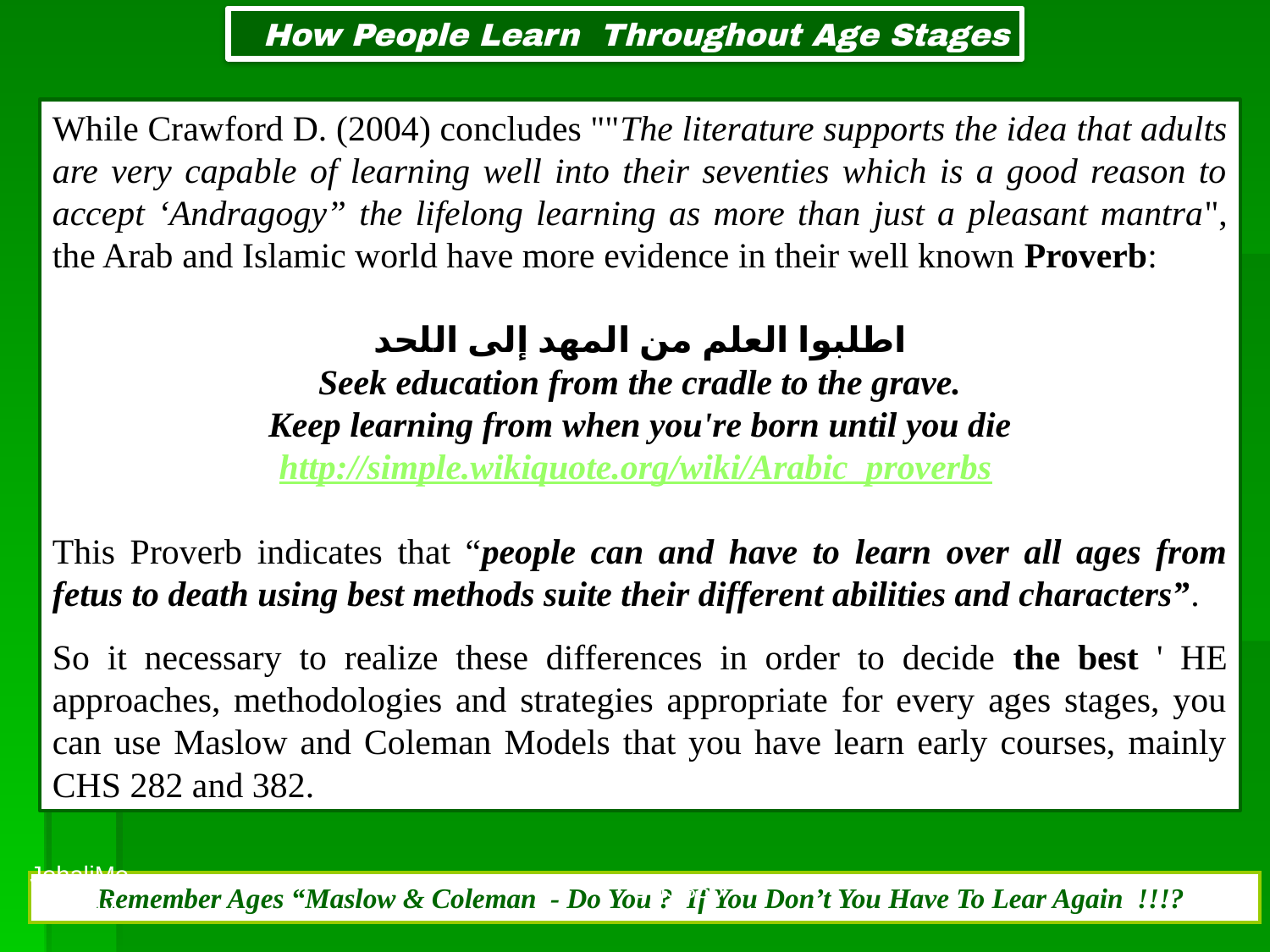

How People Learn  Throughout Age Stages
While Crawford D. (2004) concludes ""The literature supports the idea that adults are very capable of learning well into their seventies which is a good reason to accept ‘Andragogy” the lifelong learning as more than just a pleasant mantra", the Arab and Islamic world have more evidence in their well known Proverb:

اطلبوا العلم من المهد إلى اللحد
Seek education from the cradle to the grave.
Keep learning from when you're born until you die
http://simple.wikiquote.org/wiki/Arabic_proverbs

This Proverb indicates that “people can and have to learn over all ages from fetus to death using best methods suite their different abilities and characters”.

So it necessary to realize these differences in order to decide the best ' HE approaches, methodologies and strategies appropriate for every ages stages, you can use Maslow and Coleman Models that you have learn early courses, mainly CHS 282 and 382.
JohaliMoHE2017
CHS385
13
# Remember Ages “Maslow & Coleman  - Do You ?  If You Don’t You Have To Lear Again  !!!?